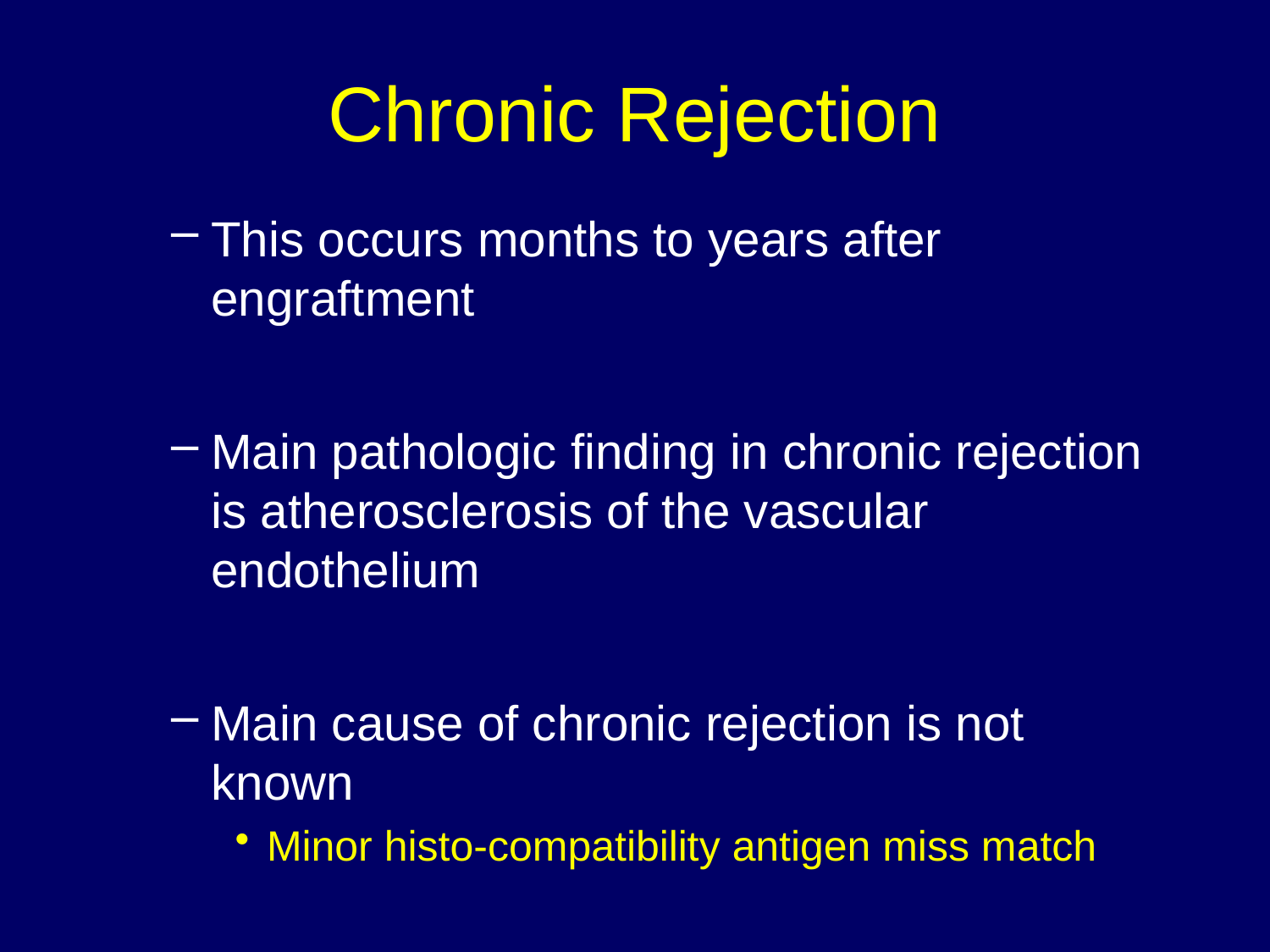

# Chronic Rejection
This occurs months to years after engraftment

Main pathologic finding in chronic rejection is atherosclerosis of the vascular endothelium

Main cause of chronic rejection is not known
Minor histo-compatibility antigen miss match